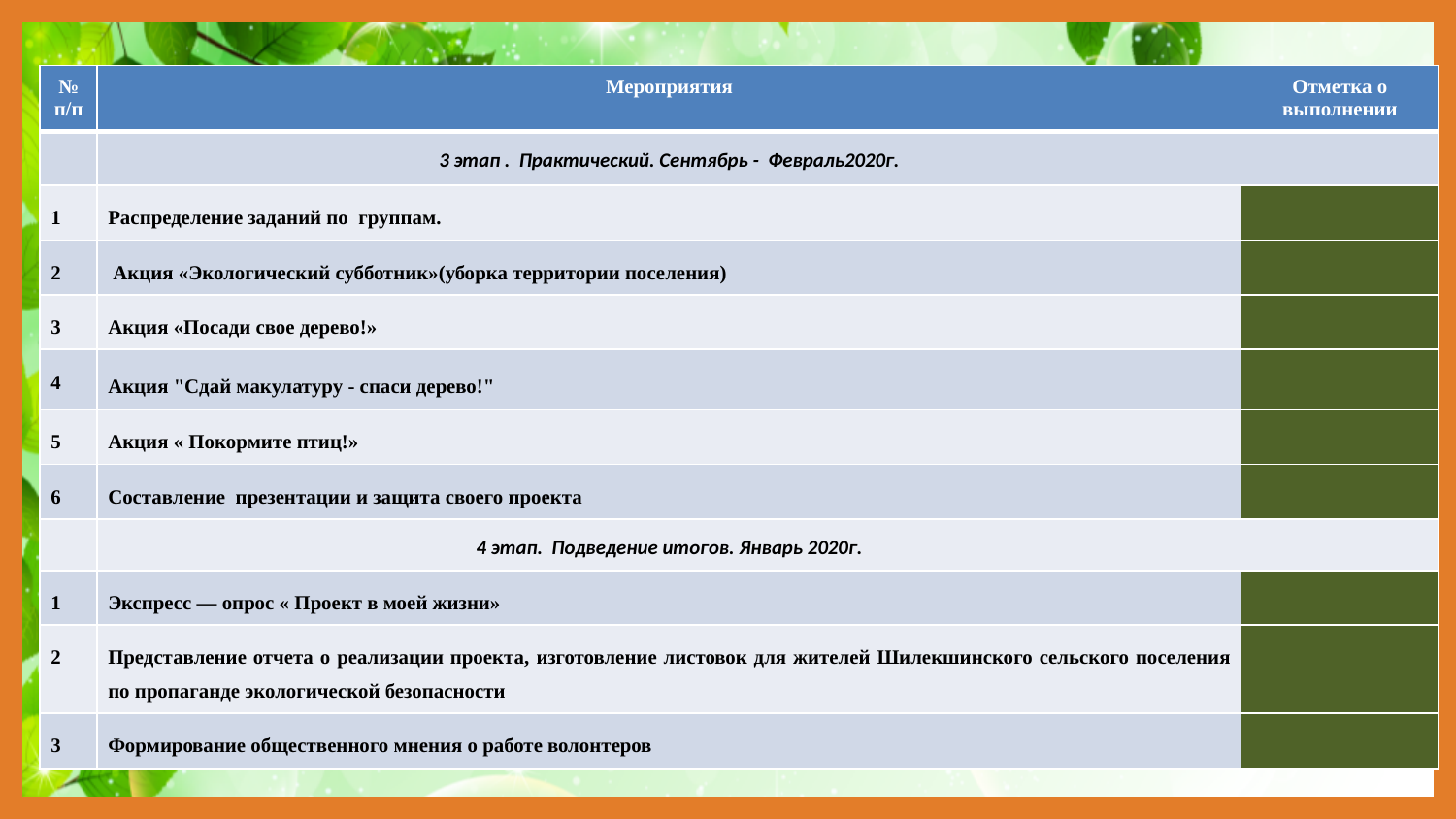

#
| № п/п | Мероприятия | Отметка о выполнении |
| --- | --- | --- |
|  | 3 этап . Практический. Сентябрь - Февраль2020г. |  |
| 1 | Распределение заданий по группам. |  |
| 2 | Акция «Экологический субботник»(уборка территории поселения) |  |
| 3 | Акция «Посади свое дерево!» |  |
| 4 | Акция "Сдай макулатуру - спаси дерево!" |  |
| 5 | Акция « Покормите птиц!» |  |
| 6 | Составление презентации и защита своего проекта |  |
|  | 4 этап. Подведение итогов. Январь 2020г. |  |
| 1 | Экспресс — опрос « Проект в моей жизни» |  |
| 2 | Представление отчета о реализации проекта, изготовление листовок для жителей Шилекшинского сельского поселения по пропаганде экологической безопасности |  |
| 3 | Формирование общественного мнения о работе волонтеров |  |